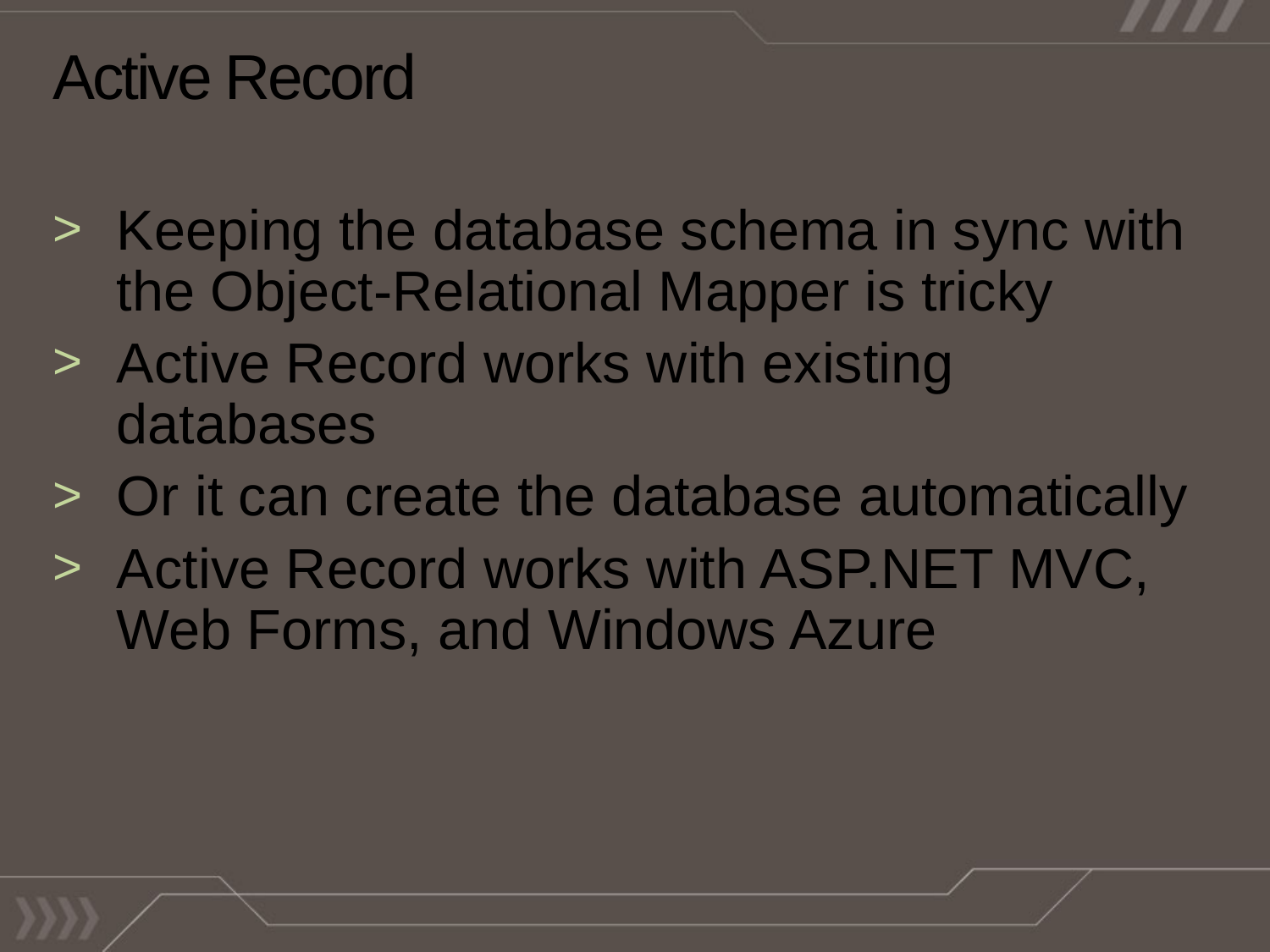

# Active Record
Keeping the database schema in sync with the Object-Relational Mapper is tricky
Active Record works with existing databases
Or it can create the database automatically
Active Record works with ASP.NET MVC, Web Forms, and Windows Azure